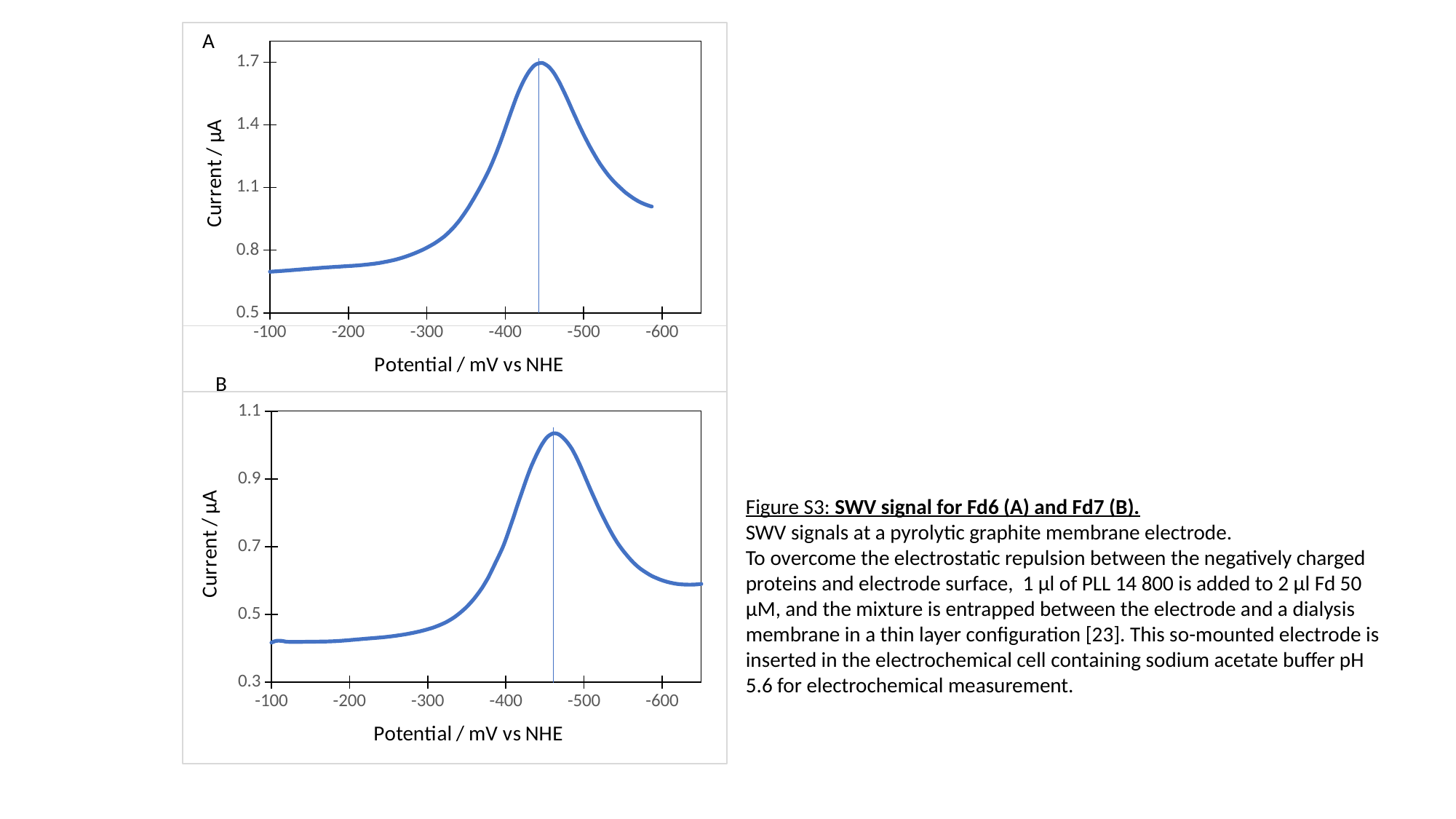

### Chart

| Category | FD I current |
|---|---|
A

### Chart

| Category | FD II current |
|---|---|
B
Figure S3: SWV signal for Fd6 (A) and Fd7 (B).
SWV signals at a pyrolytic graphite membrane electrode.
To overcome the electrostatic repulsion between the negatively charged proteins and electrode surface,  1 µl of PLL 14 800 is added to 2 µl Fd 50 µM, and the mixture is entrapped between the electrode and a dialysis membrane in a thin layer configuration [23]. This so-mounted electrode is inserted in the electrochemical cell containing sodium acetate buffer pH 5.6 for electrochemical measurement.